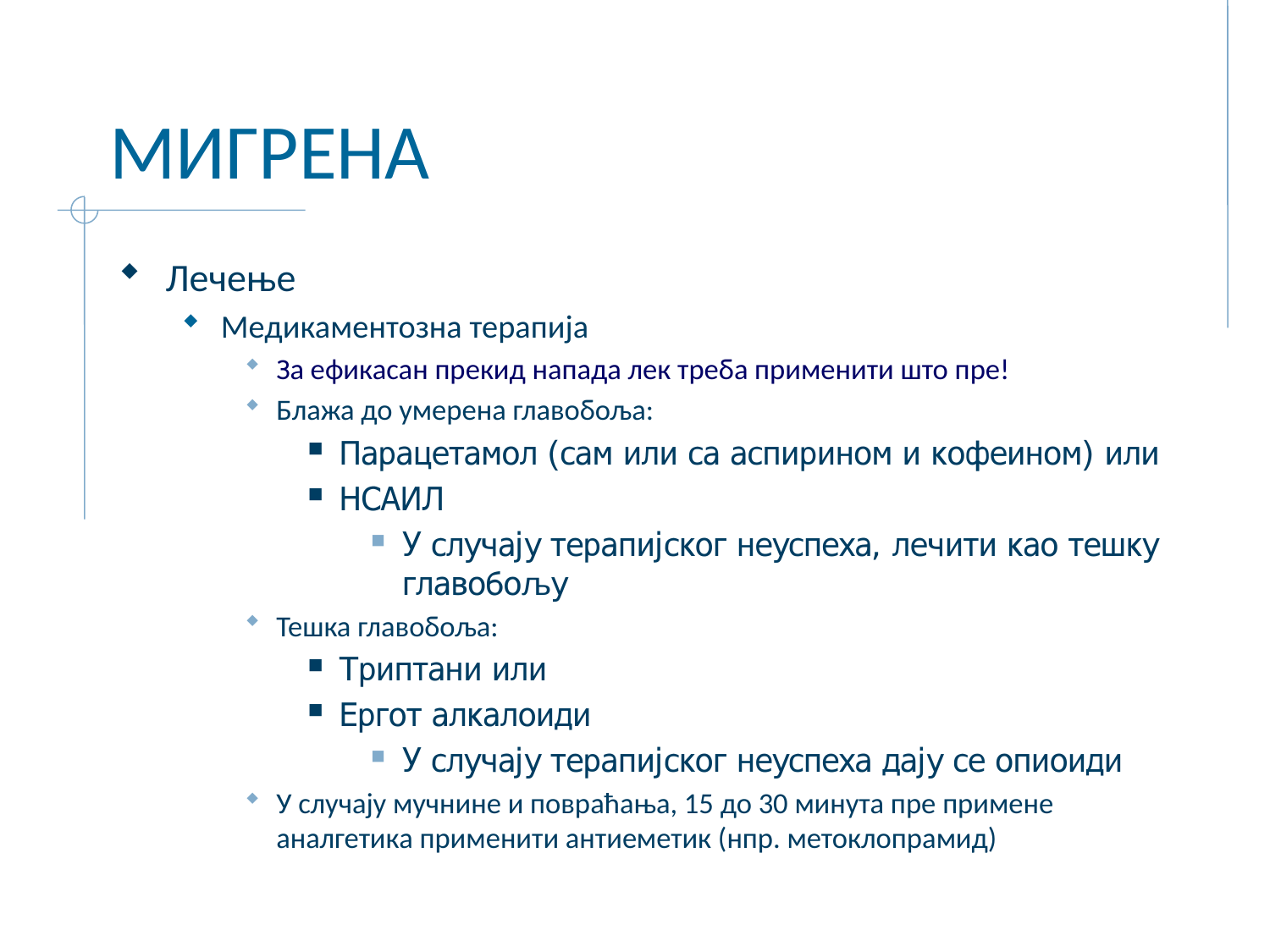

# МИГРЕНА
Лечење
Медикаментозна терапија
За ефикасан прекид напада лек треба применити што пре!
Блажа до умерена главобоља:
Парацетамол (сам или са аспирином и кофеином) или
НСАИЛ
У случају терапијског неуспеха, лечити као тешку главобољу
Тешка главобоља:
Триптани или
Ергот алкалоиди
У случају терапијског неуспеха дају се опиоиди
У случају мучнине и повраћања, 15 до 30 минута пре примене аналгетика применити антиеметик (нпр. метоклопрамид)